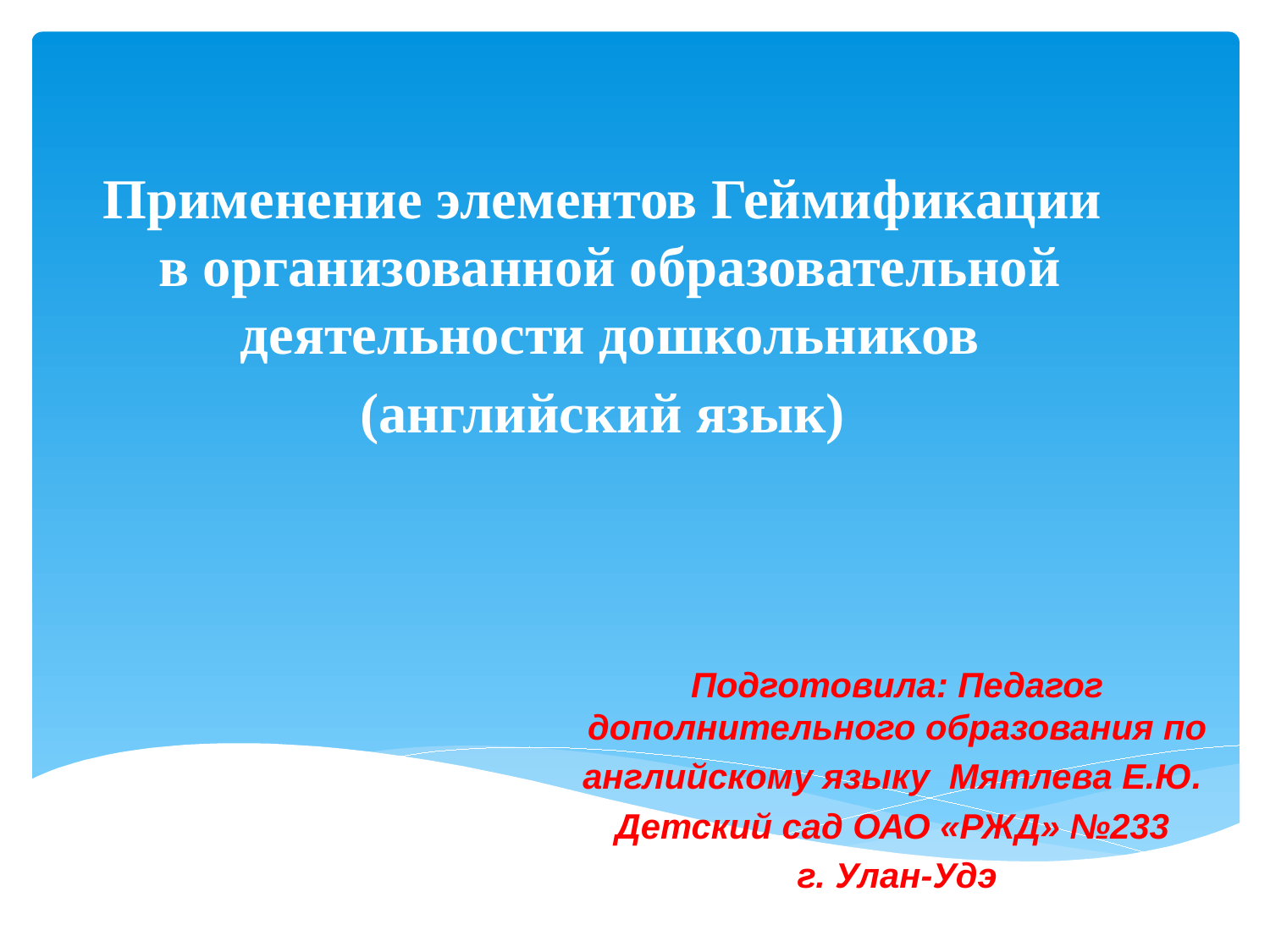

Применение элементов Геймификации  в организованной образовательной деятельности дошкольников
(английский язык)
Подготовила: Педагог дополнительного образования по
английскому языку  Мятлева Е.Ю.
Детский сад ОАО «РЖД» №233
г. Улан-Удэ